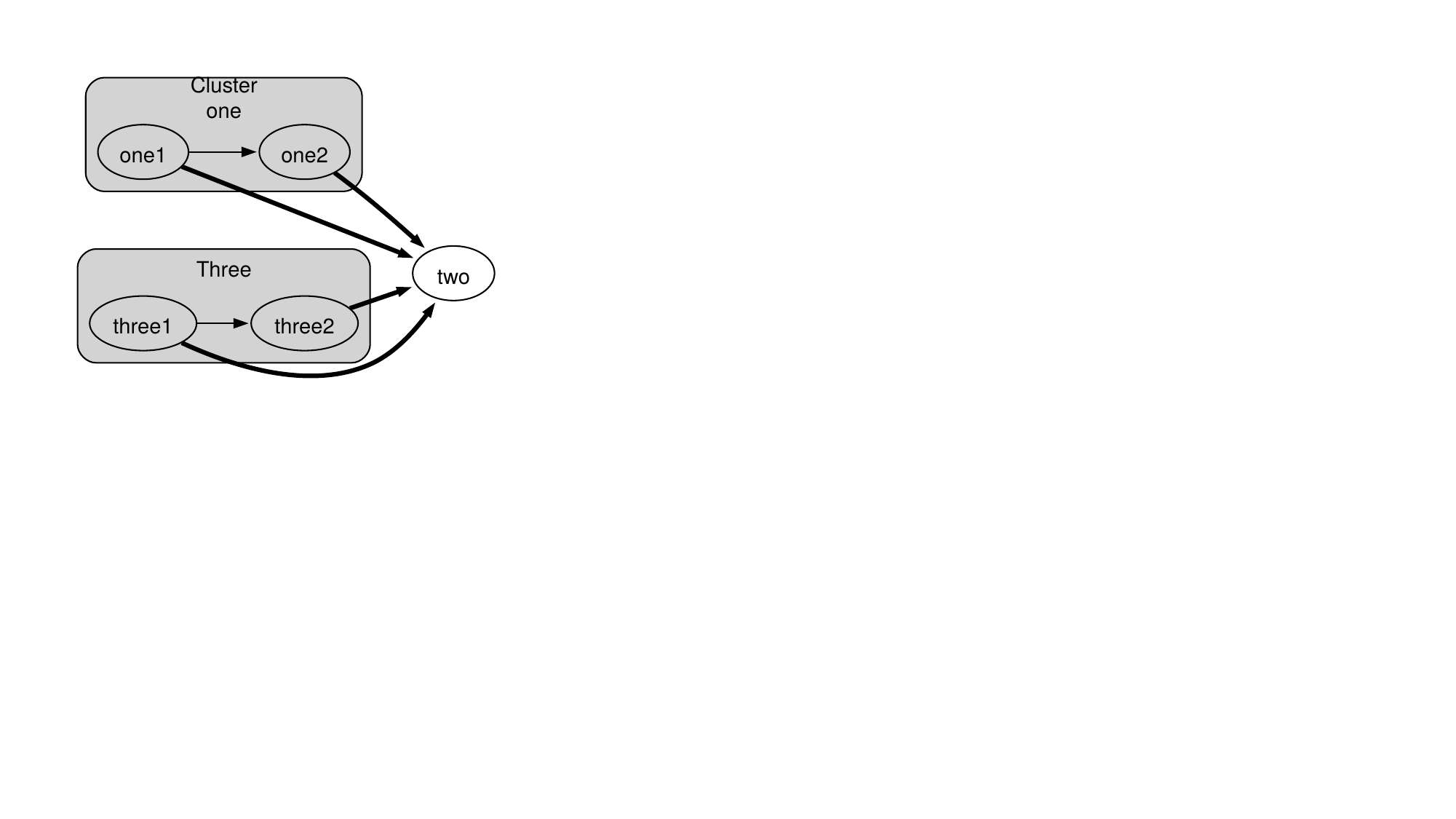

Cluster one

one1
one2

Three
two

three1
three2